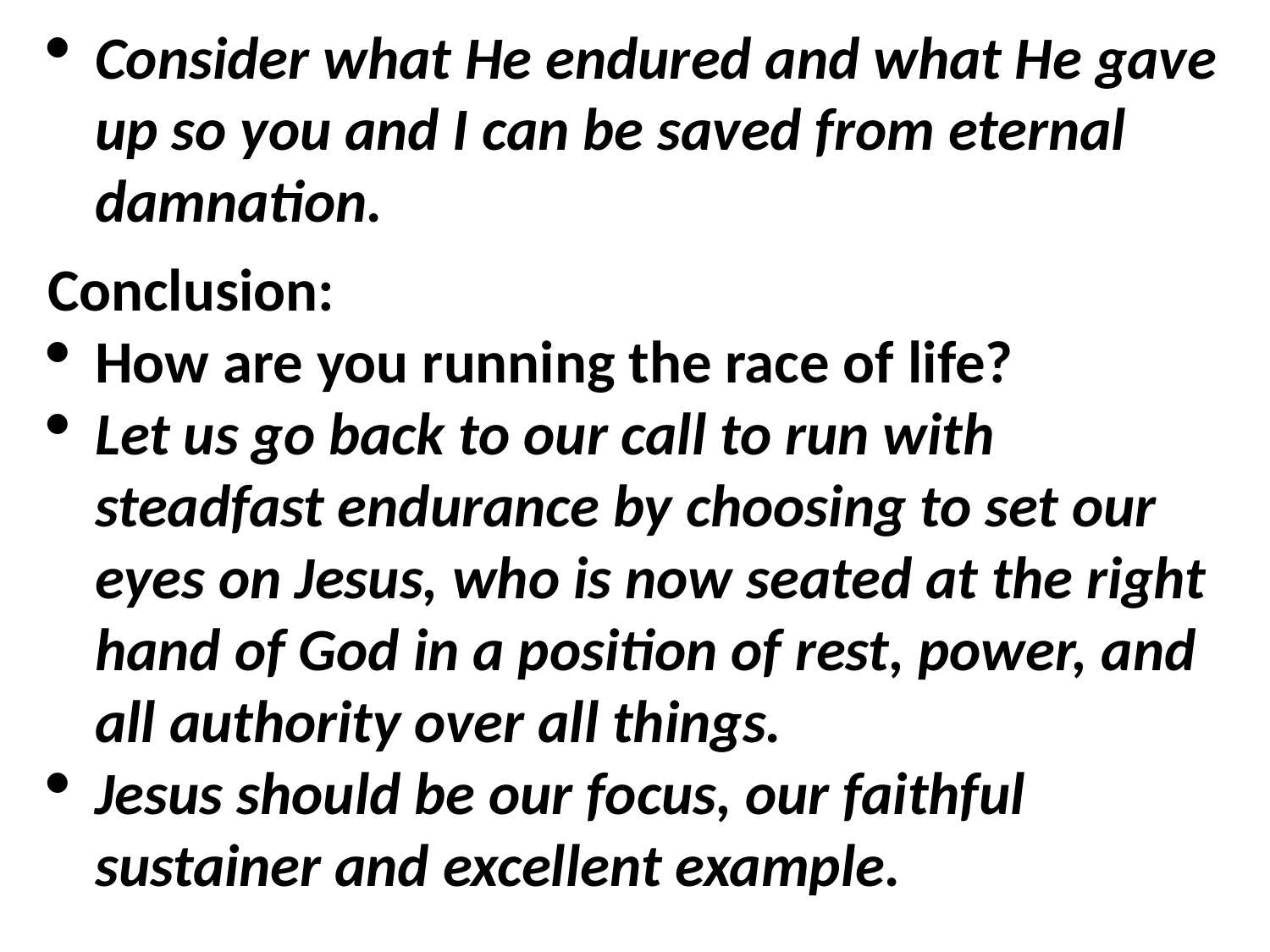

Consider what He endured and what He gave up so you and I can be saved from eternal damnation.

Conclusion:
How are you running the race of life?
Let us go back to our call to run with steadfast endurance by choosing to set our eyes on Jesus, who is now seated at the right hand of God in a position of rest, power, and all authority over all things.
Jesus should be our focus, our faithful sustainer and excellent example.